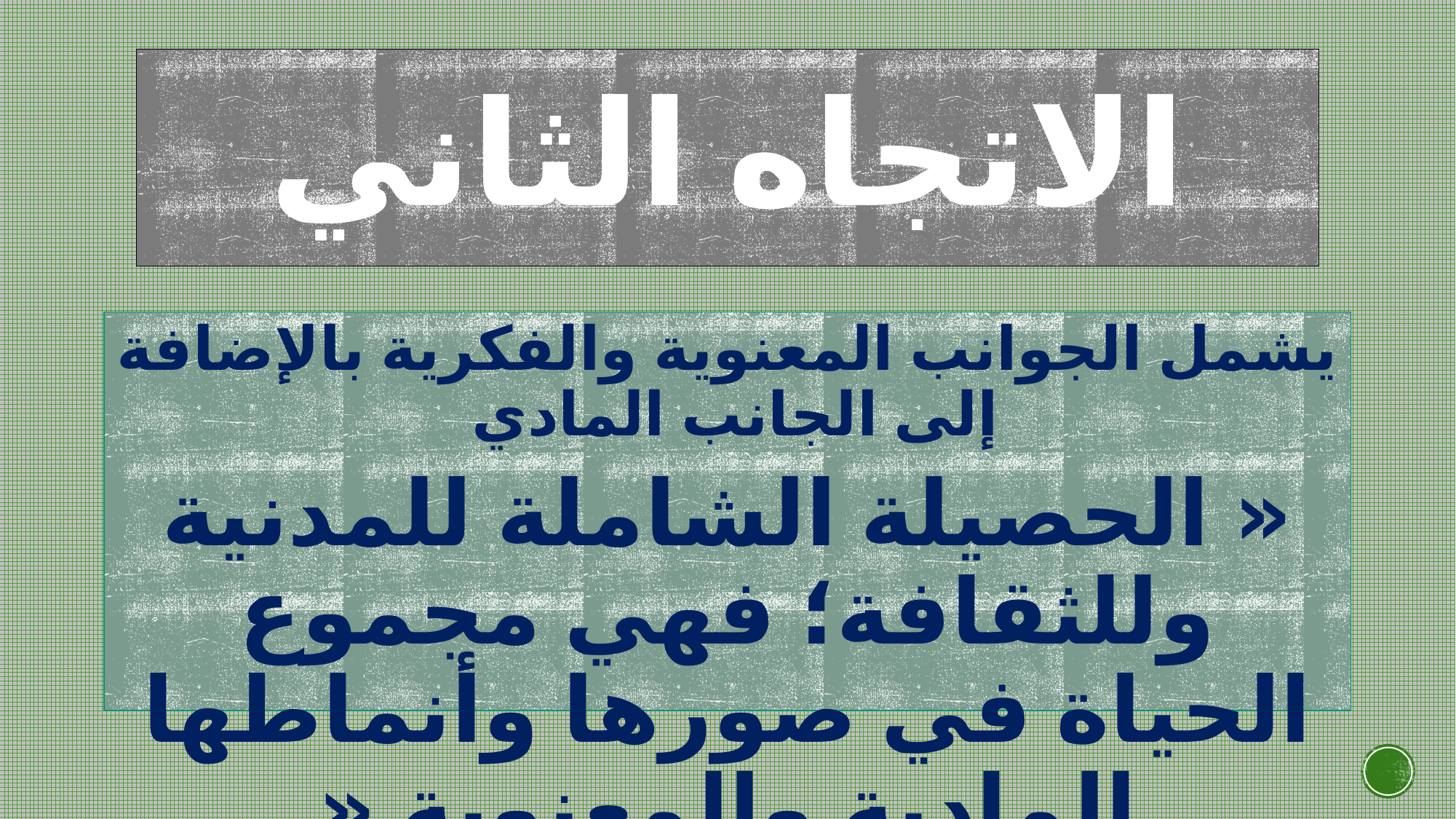

# الاتجاه الثاني
يشمل الجوانب المعنوية والفكرية بالإضافة إلى الجانب المادي
« الحصيلة الشاملة للمدنية وللثقافة؛ فهي مجموع الحياة في صورها وأنماطها المادية والمعنوية «